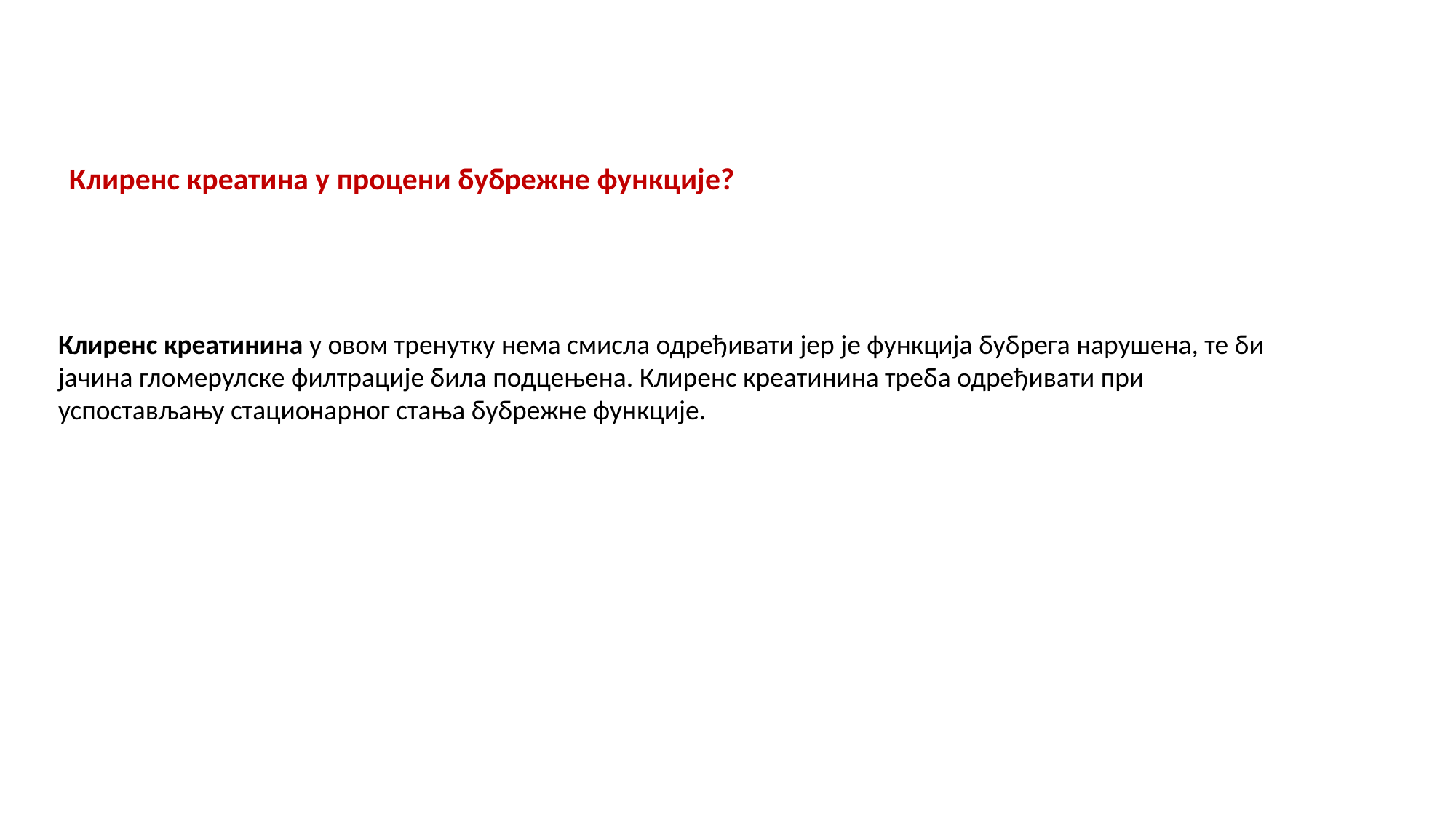

Клиренс креатина у процени бубрежне функције?
Клиренс креатинина у овом тренутку нема смисла одређивати јер је функција бубрега нарушена, те би јачина гломерулске филтрације била подцењена. Клиренс креатинина треба одређивати при успостављању стационарног стања бубрежне функције.